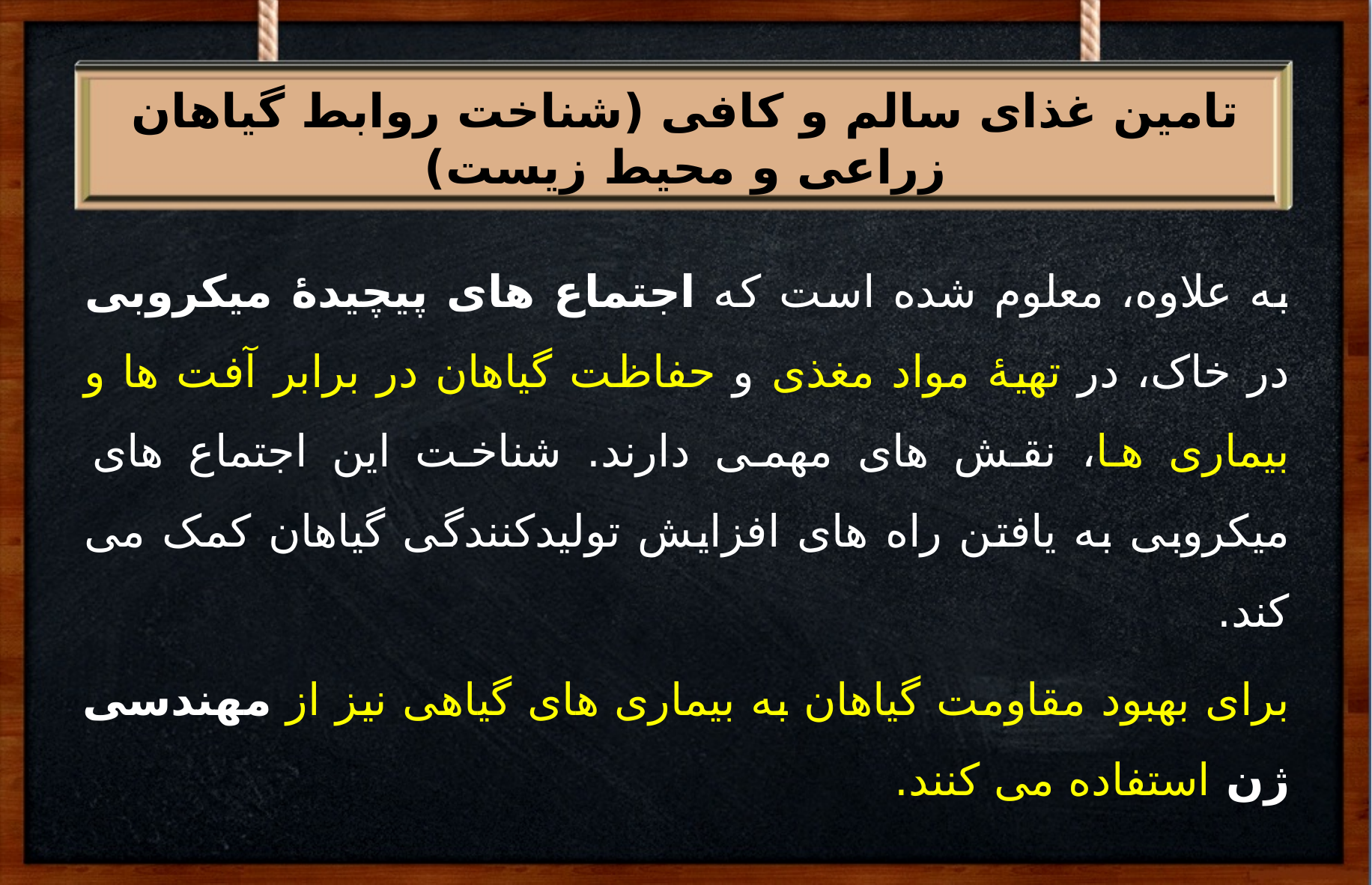

#
تامین غذای سالم و کافی (شناخت روابط گیاهان زراعی و محیط زیست)
به علاوه، معلوم شده است که اجتماع های پیچیدۀ میکروبی در خاک، در تهیۀ مواد مغذی و حفاظت گیاهان در برابر آفت ها و بیماری ها، نقش های مهمی دارند. شناخت این اجتماع های میکروبی به یافتن راه های افزایش تولیدکنندگی گیاهان کمک می کند.
برای بهبود مقاومت گیاهان به بیماری های گیاهی نیز از مهندسی ژن استفاده می کنند.